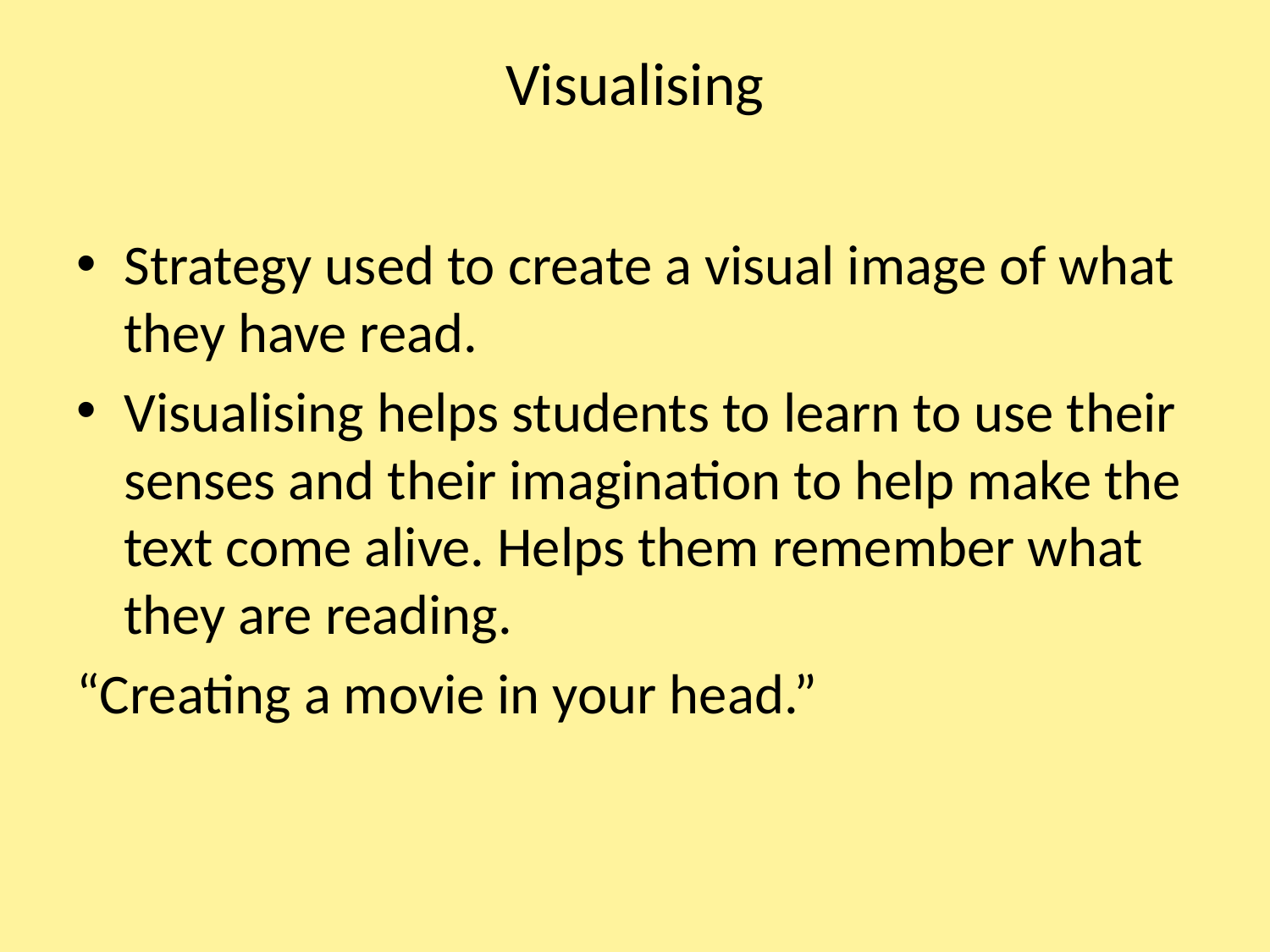

# Visualising
Strategy used to create a visual image of what they have read.
Visualising helps students to learn to use their senses and their imagination to help make the text come alive. Helps them remember what they are reading.
“Creating a movie in your head.”